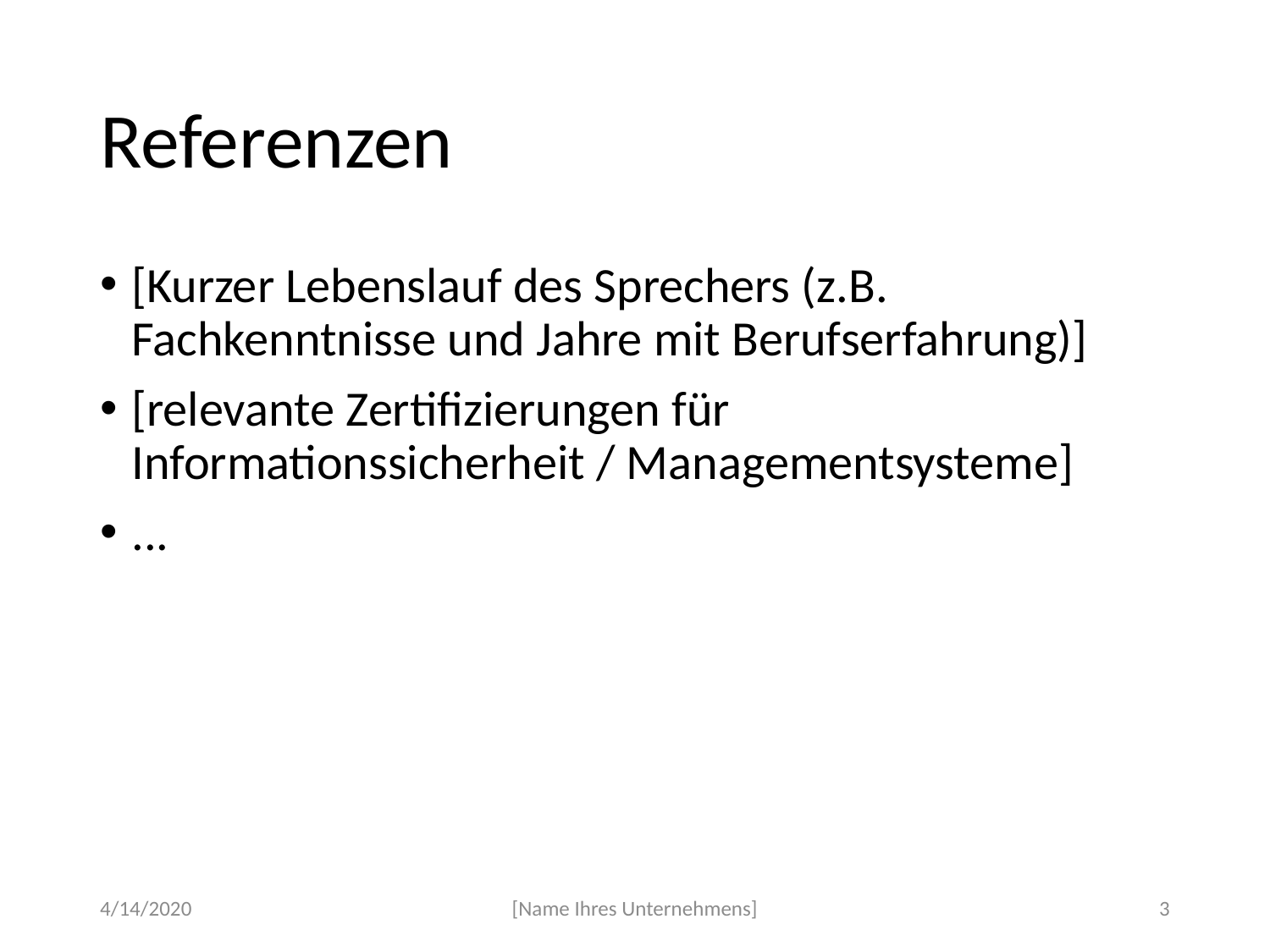

# Referenzen
[Kurzer Lebenslauf des Sprechers (z.B. Fachkenntnisse und Jahre mit Berufserfahrung)]
[relevante Zertifizierungen für Informationssicherheit / Managementsysteme]
...
4/14/2020
[Name Ihres Unternehmens]
3